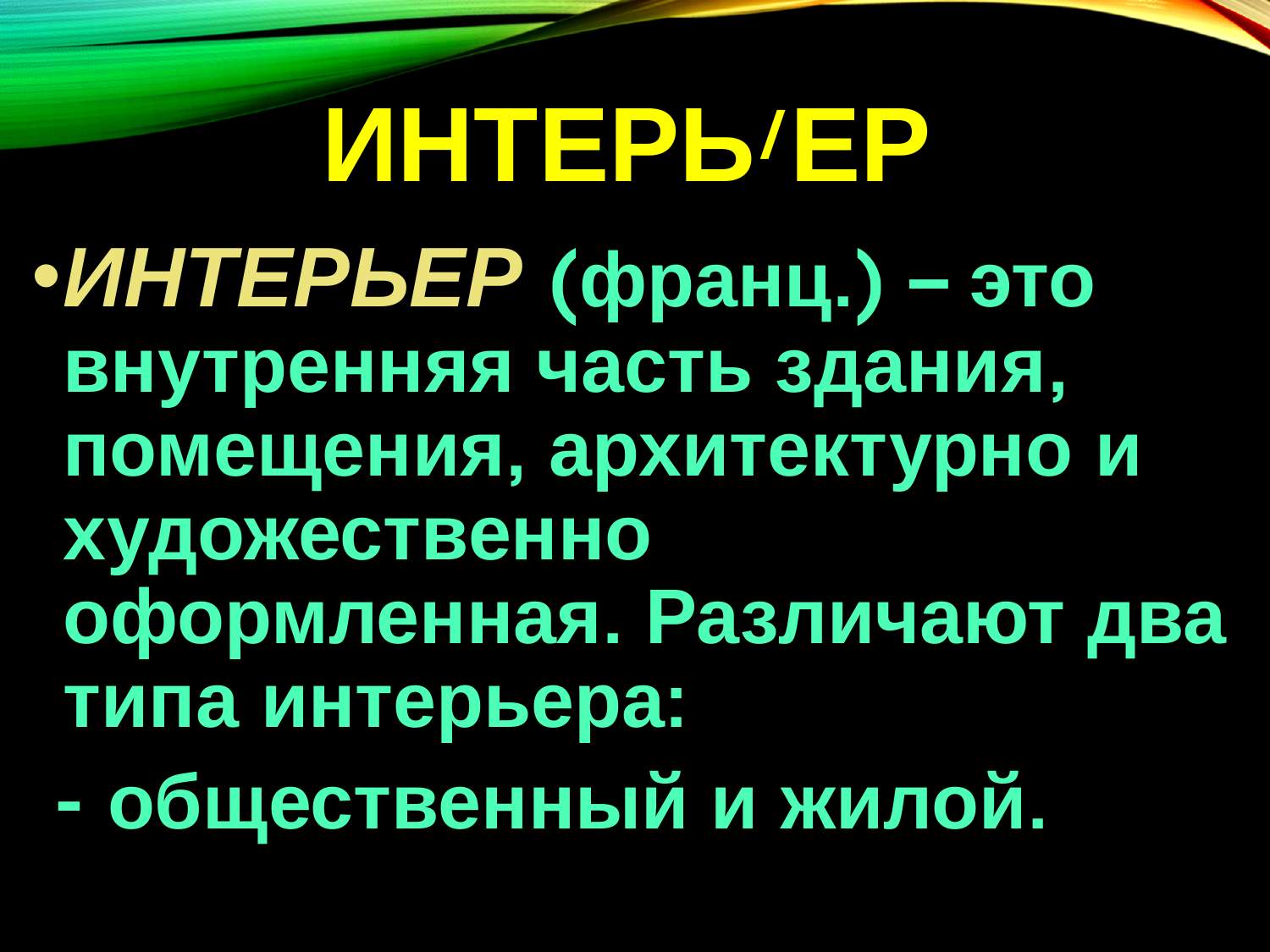

# ИНТЕРЬ/ЕР
ИНТЕРЬЕР (франц.) – это внутренняя часть здания, помещения, архитектурно и художественно  оформленная. Различают два типа интерьера:
 - общественный и жилой.